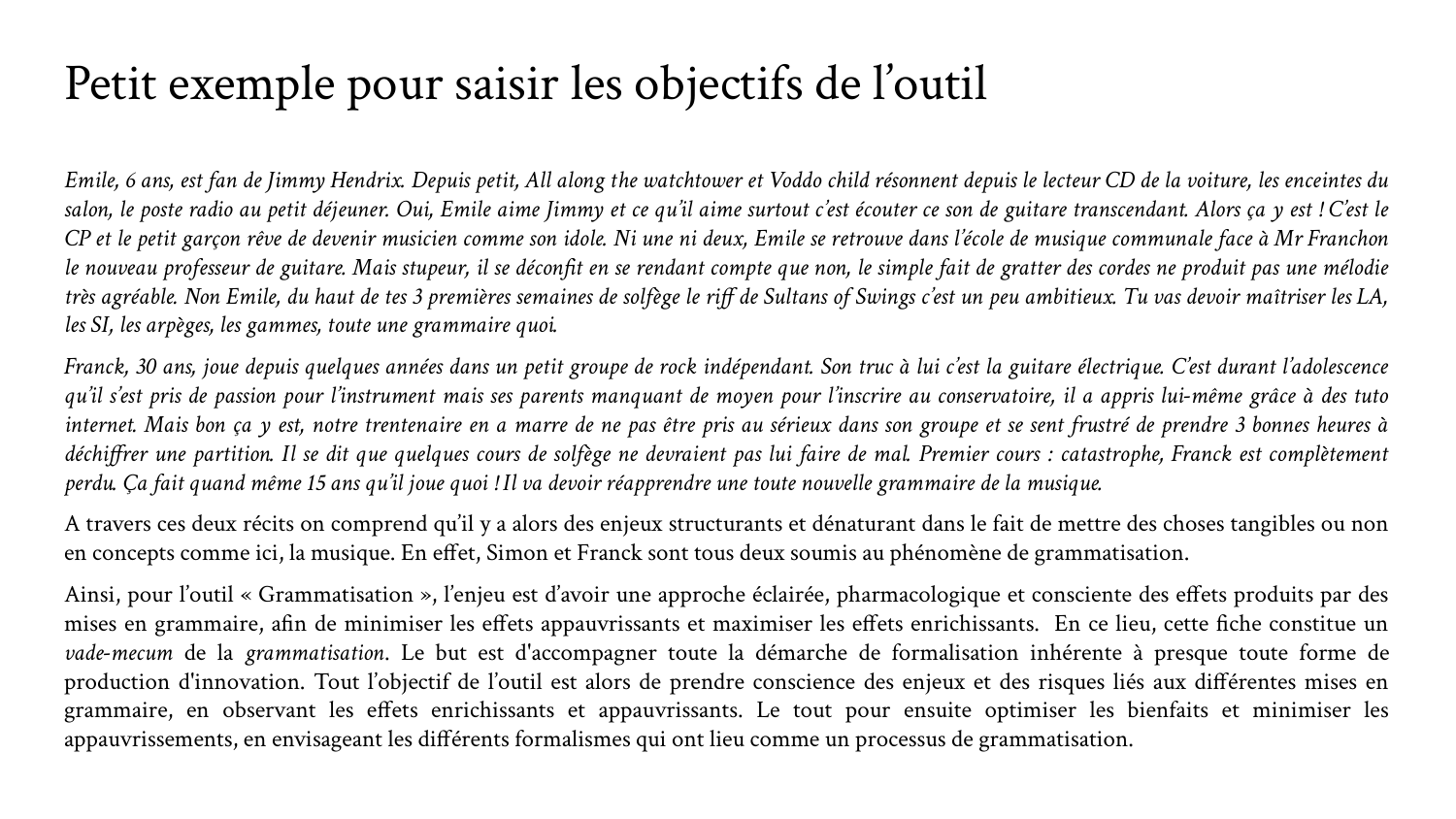

# Petit exemple pour saisir les objectifs de l’outil
Emile, 6 ans, est fan de Jimmy Hendrix. Depuis petit, All along the watchtower et Voddo child résonnent depuis le lecteur CD de la voiture, les enceintes du salon, le poste radio au petit déjeuner. Oui, Emile aime Jimmy et ce qu’il aime surtout c’est écouter ce son de guitare transcendant. Alors ça y est ! C’est le CP et le petit garçon rêve de devenir musicien comme son idole. Ni une ni deux, Emile se retrouve dans l’école de musique communale face à Mr Franchon le nouveau professeur de guitare. Mais stupeur, il se déconfit en se rendant compte que non, le simple fait de gratter des cordes ne produit pas une mélodie très agréable. Non Emile, du haut de tes 3 premières semaines de solfège le riff de Sultans of Swings c’est un peu ambitieux. Tu vas devoir maîtriser les LA, les SI, les arpèges, les gammes, toute une grammaire quoi.
Franck, 30 ans, joue depuis quelques années dans un petit groupe de rock indépendant. Son truc à lui c’est la guitare électrique. C’est durant l’adolescence qu’il s’est pris de passion pour l’instrument mais ses parents manquant de moyen pour l’inscrire au conservatoire, il a appris lui-même grâce à des tuto internet. Mais bon ça y est, notre trentenaire en a marre de ne pas être pris au sérieux dans son groupe et se sent frustré de prendre 3 bonnes heures à déchiffrer une partition. Il se dit que quelques cours de solfège ne devraient pas lui faire de mal. Premier cours : catastrophe, Franck est complètement perdu. Ça fait quand même 15 ans qu’il joue quoi ! Il va devoir réapprendre une toute nouvelle grammaire de la musique.
A travers ces deux récits on comprend qu’il y a alors des enjeux structurants et dénaturant dans le fait de mettre des choses tangibles ou non en concepts comme ici, la musique. En effet, Simon et Franck sont tous deux soumis au phénomène de grammatisation.
Ainsi, pour l’outil « Grammatisation », l’enjeu est d’avoir une approche éclairée, pharmacologique et consciente des effets produits par des mises en grammaire, afin de minimiser les effets appauvrissants et maximiser les effets enrichissants.  En ce lieu, cette fiche constitue un vade-mecum de la grammatisation. Le but est d'accompagner toute la démarche de formalisation inhérente à presque toute forme de production d'innovation. Tout l’objectif de l’outil est alors de prendre conscience des enjeux et des risques liés aux différentes mises en grammaire, en observant les effets enrichissants et appauvrissants. Le tout pour ensuite optimiser les bienfaits et minimiser les appauvrissements, en envisageant les différents formalismes qui ont lieu comme un processus de grammatisation.